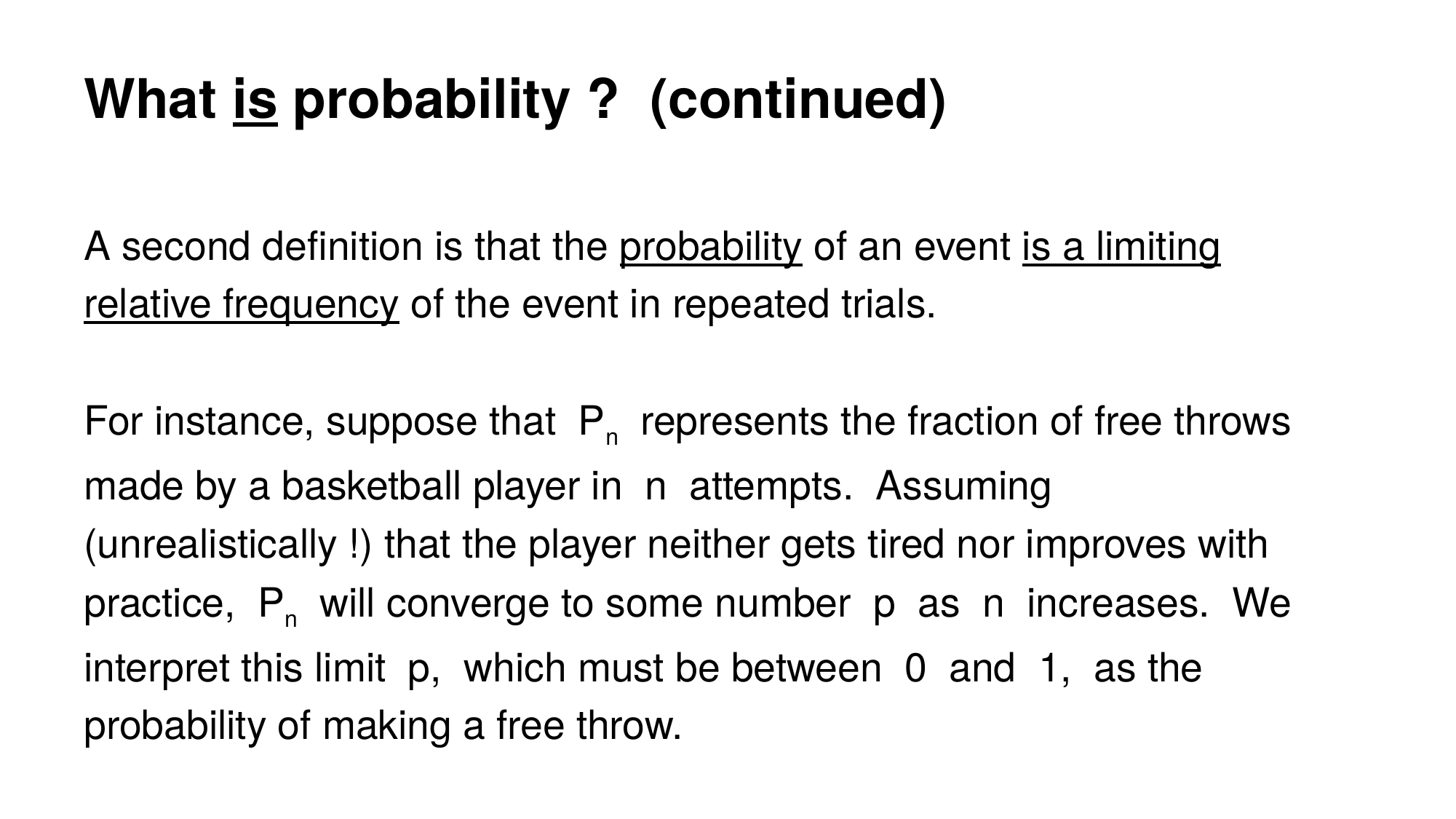

# What is probability ?  (continued)
A second definition is that the probability of an event is a limiting relative frequency of the event in repeated trials.

For instance, suppose that  Pn  represents the fraction of free throws made by a basketball player in  n  attempts.  Assuming (unrealistically !) that the player neither gets tired nor improves with practice,  Pn  will converge to some number  p  as  n  increases.  We interpret this limit  p,  which must be between  0  and  1,  as the probability of making a free throw.